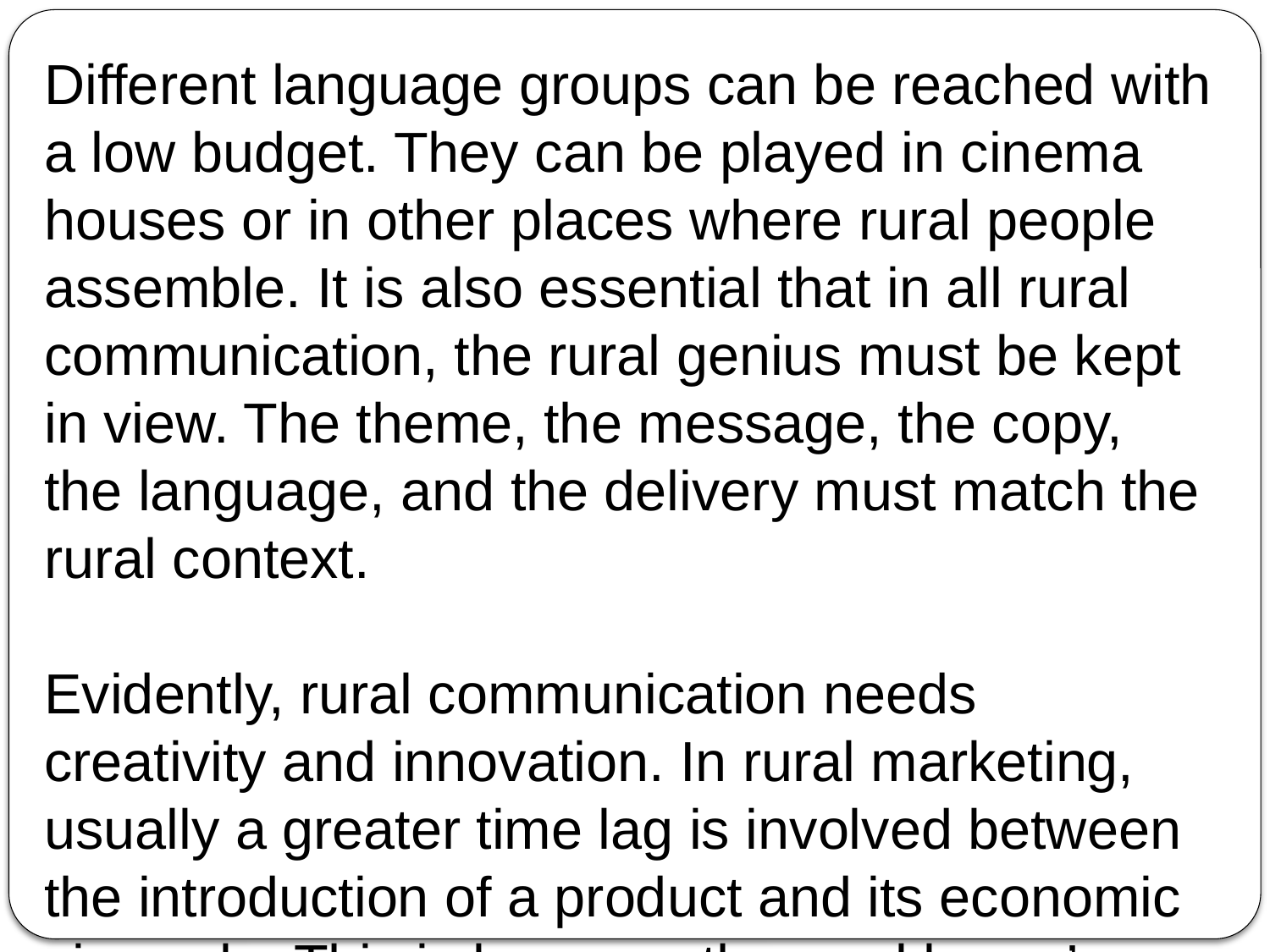

Different language groups can be reached with a low budget. They can be played in cinema houses or in other places where rural people assemble. It is also essential that in all rural communication, the rural genius must be kept in view. The theme, the message, the copy, the language, and the delivery must match the rural context.

Evidently, rural communication needs creativity and innovation. In rural marketing, usually a greater time lag is involved between the introduction of a product and its economic size sale. This is because the rural buyer’s adoption process is relatively more time consuming.